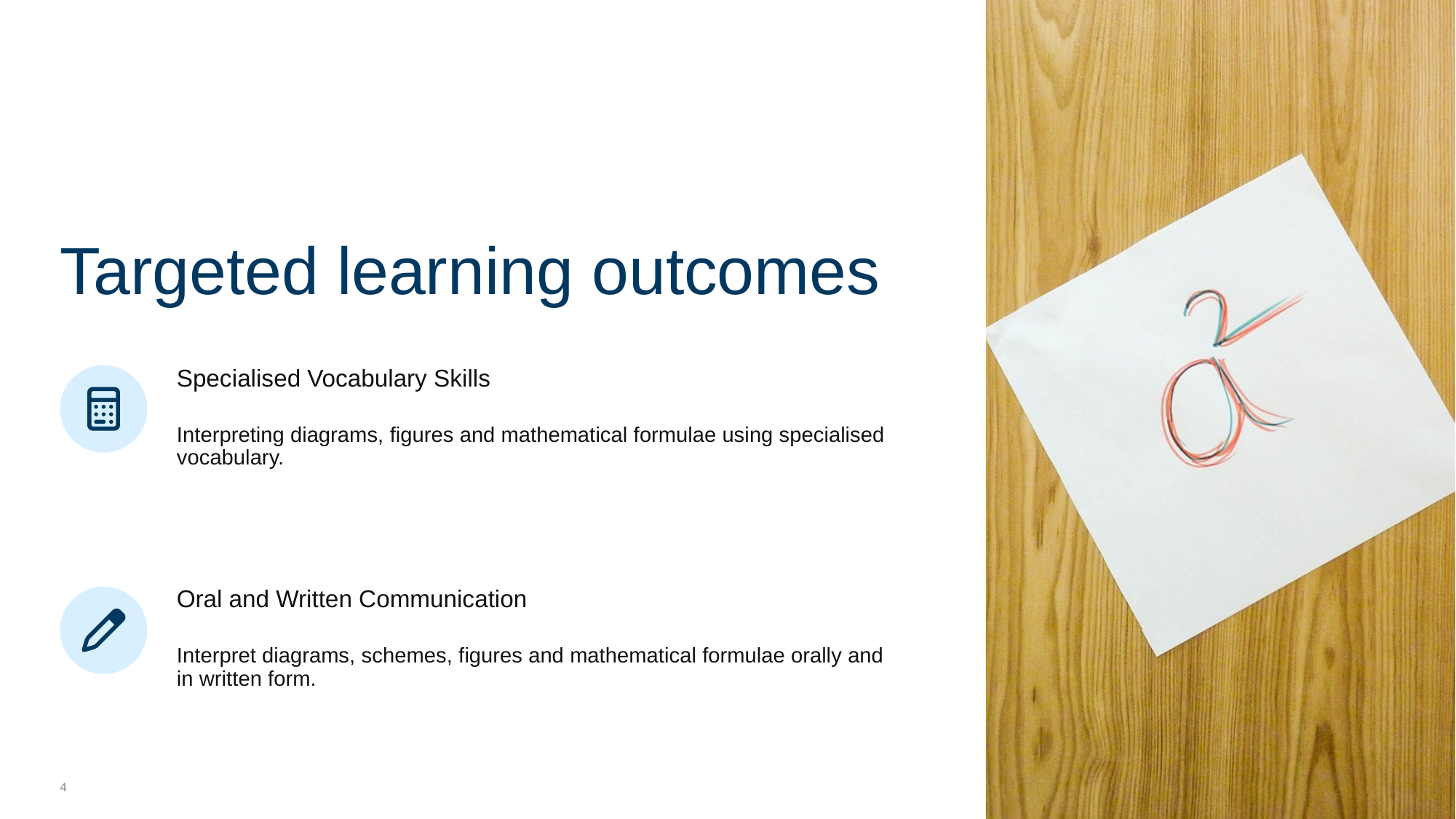

Targeted learning outcomes

Specialised Vocabulary Skills

Interpreting diagrams, figures and mathematical formulae using specialised vocabulary.

Oral and Written Communication

Interpret diagrams, schemes, figures and mathematical formulae orally and in written form.
4